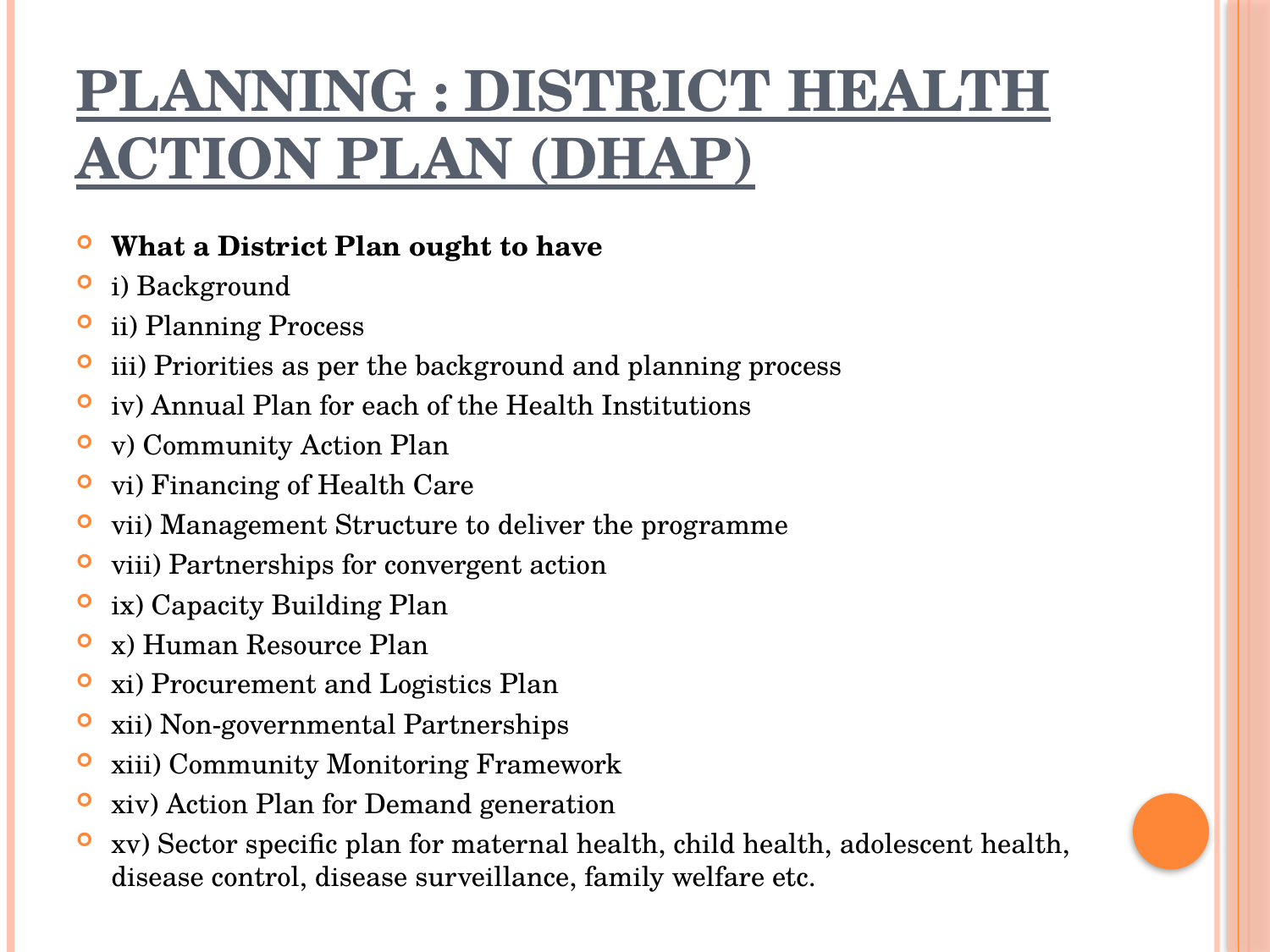

# Planning : District Health Action Plan (DHAP)
What a District Plan ought to have
i) Background
ii) Planning Process
iii) Priorities as per the background and planning process
iv) Annual Plan for each of the Health Institutions
v) Community Action Plan
vi) Financing of Health Care
vii) Management Structure to deliver the programme
viii) Partnerships for convergent action
ix) Capacity Building Plan
x) Human Resource Plan
xi) Procurement and Logistics Plan
xii) Non-governmental Partnerships
xiii) Community Monitoring Framework
xiv) Action Plan for Demand generation
xv) Sector specific plan for maternal health, child health, adolescent health, disease control, disease surveillance, family welfare etc.